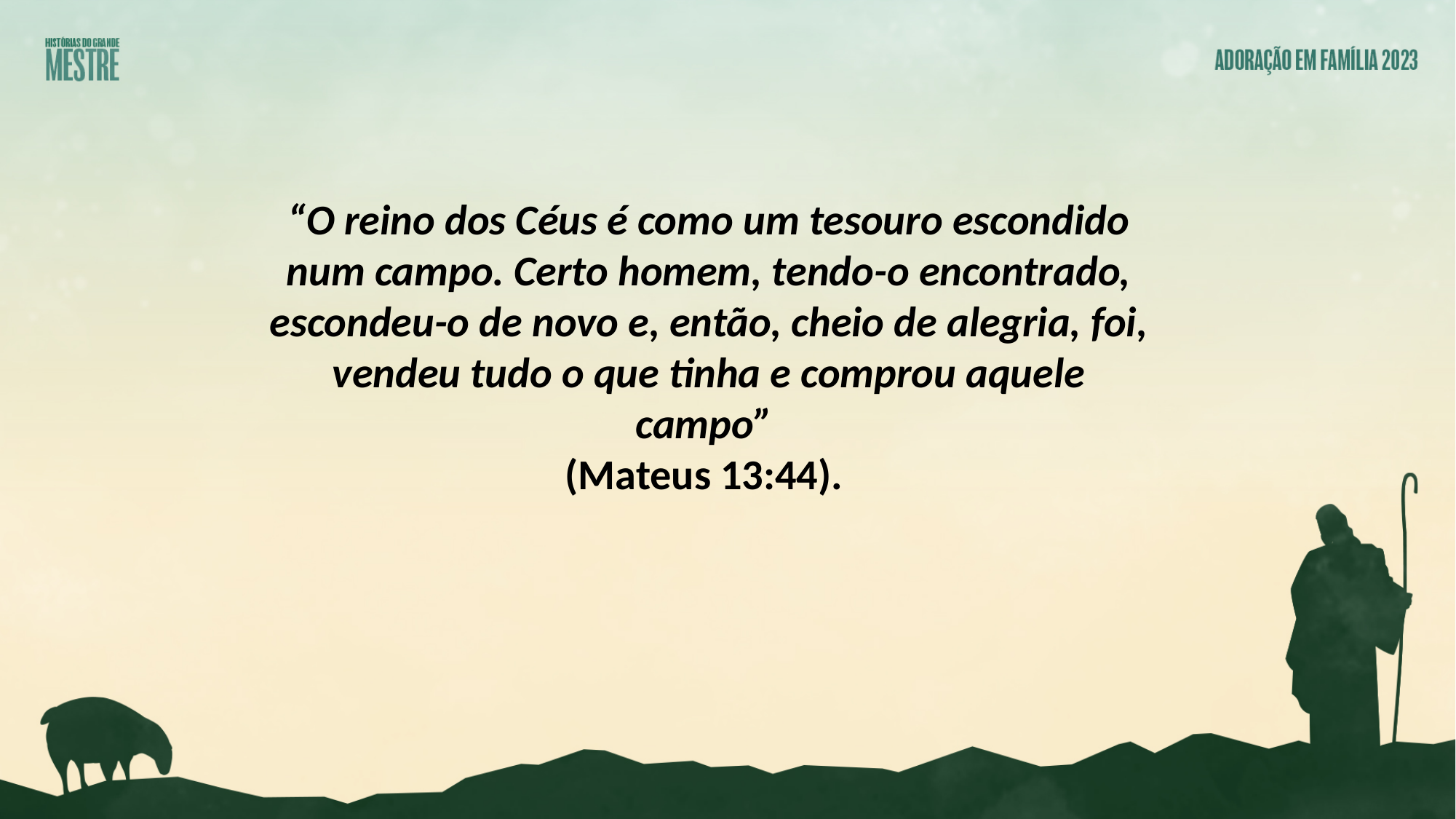

“O reino dos Céus é como um tesouro escondido num campo. Certo homem, tendo-o encontrado, escondeu-o de novo e, então, cheio de alegria, foi, vendeu tudo o que tinha e comprou aquele campo”
(Mateus 13:44).